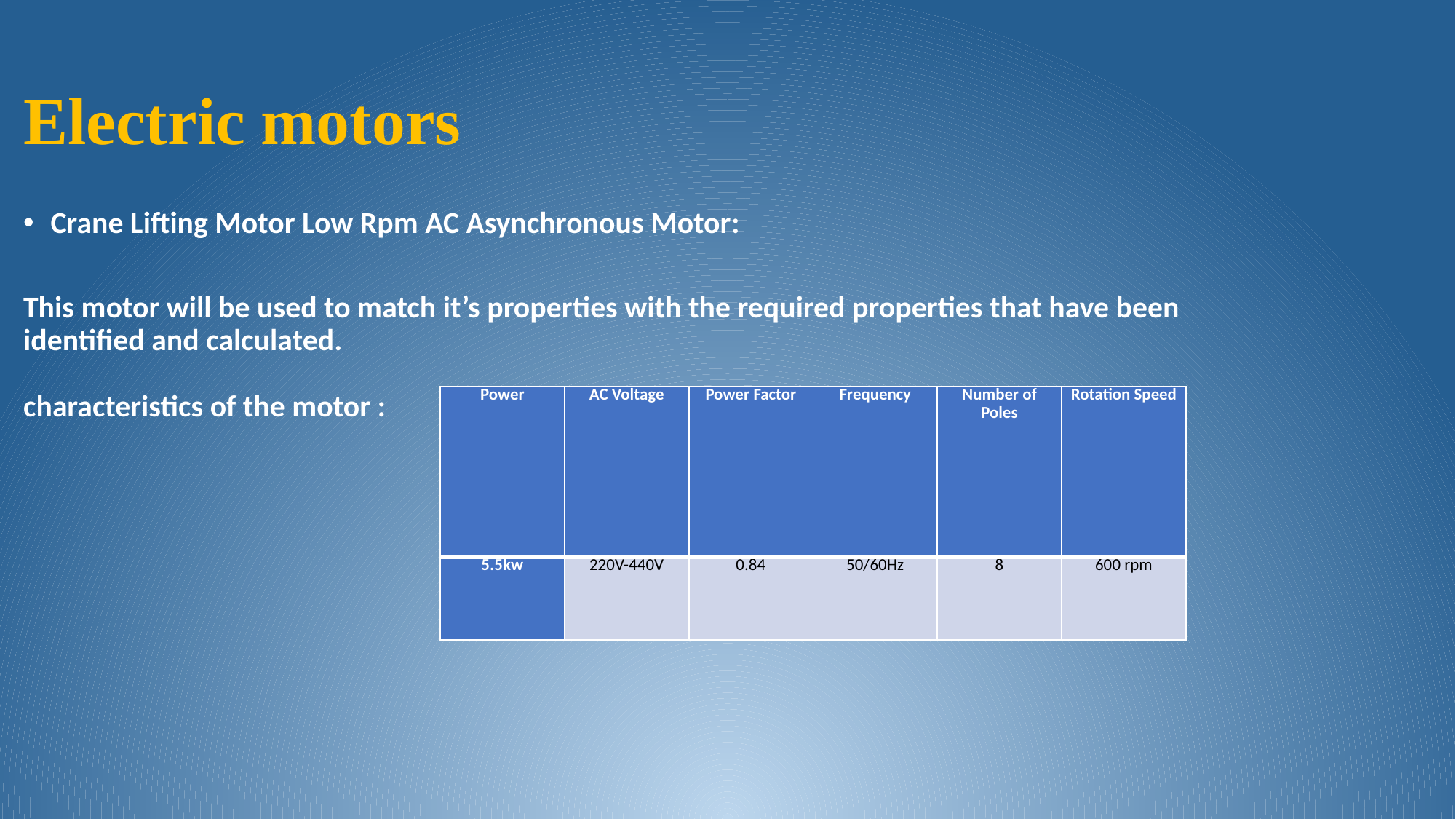

# Electric motors
Crane Lifting Motor Low Rpm AC Asynchronous Motor:
This motor will be used to match it’s properties with the required properties that have been identified and calculated.
characteristics of the motor :

| Power | AC Voltage | Power Factor | Frequency | Number of Poles | Rotation Speed |
| --- | --- | --- | --- | --- | --- |
| 5.5kw | 220V-440V | 0.84 | 50/60Hz | 8 | 600 rpm |